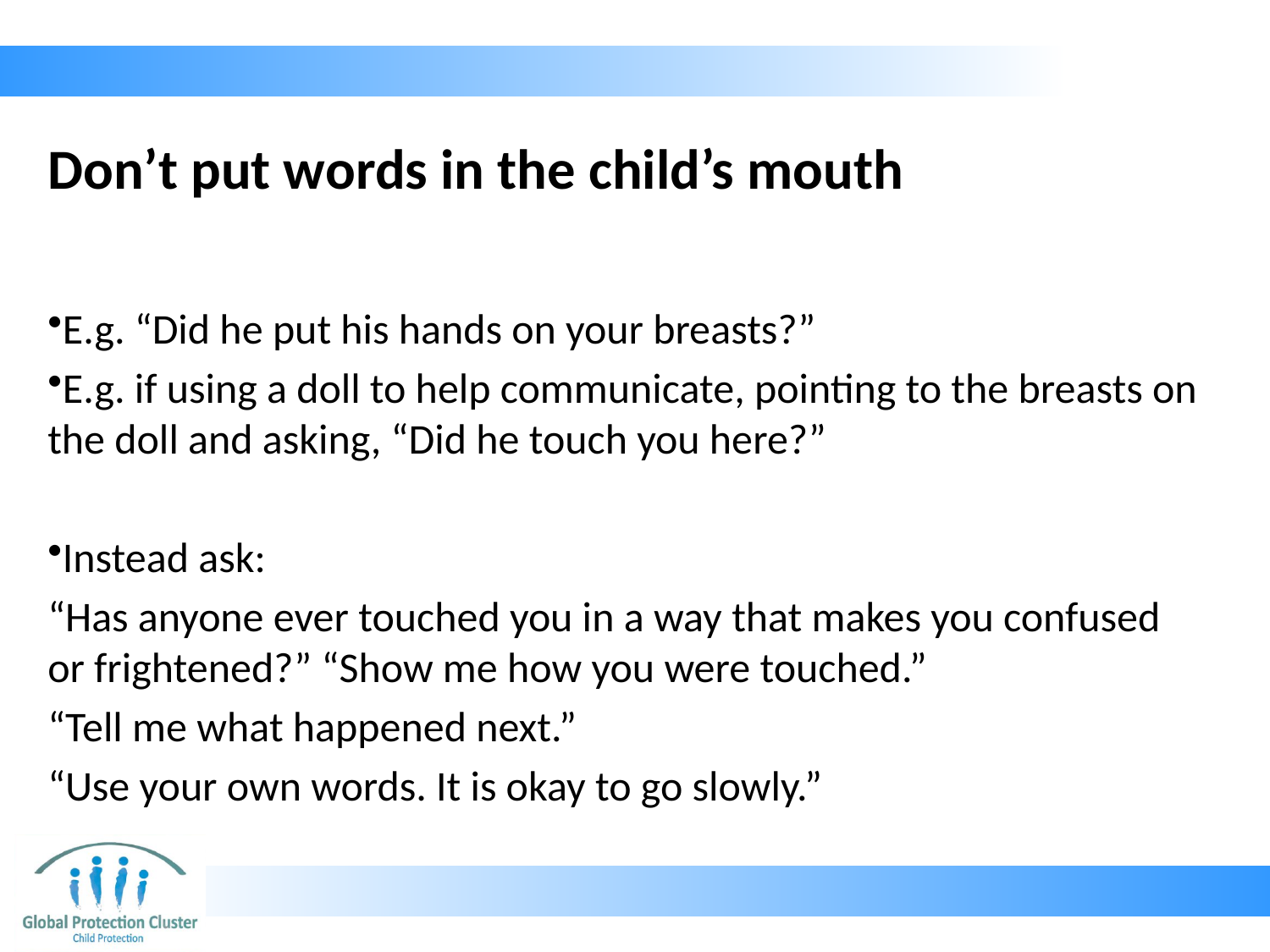

# Don’t put words in the child’s mouth

E.g. “Did he put his hands on your breasts?”
E.g. if using a doll to help communicate, pointing to the breasts on the doll and asking, “Did he touch you here?”

Instead ask:
“Has anyone ever touched you in a way that makes you confused or frightened?” “Show me how you were touched.”
“Tell me what happened next.”
“Use your own words. It is okay to go slowly.”